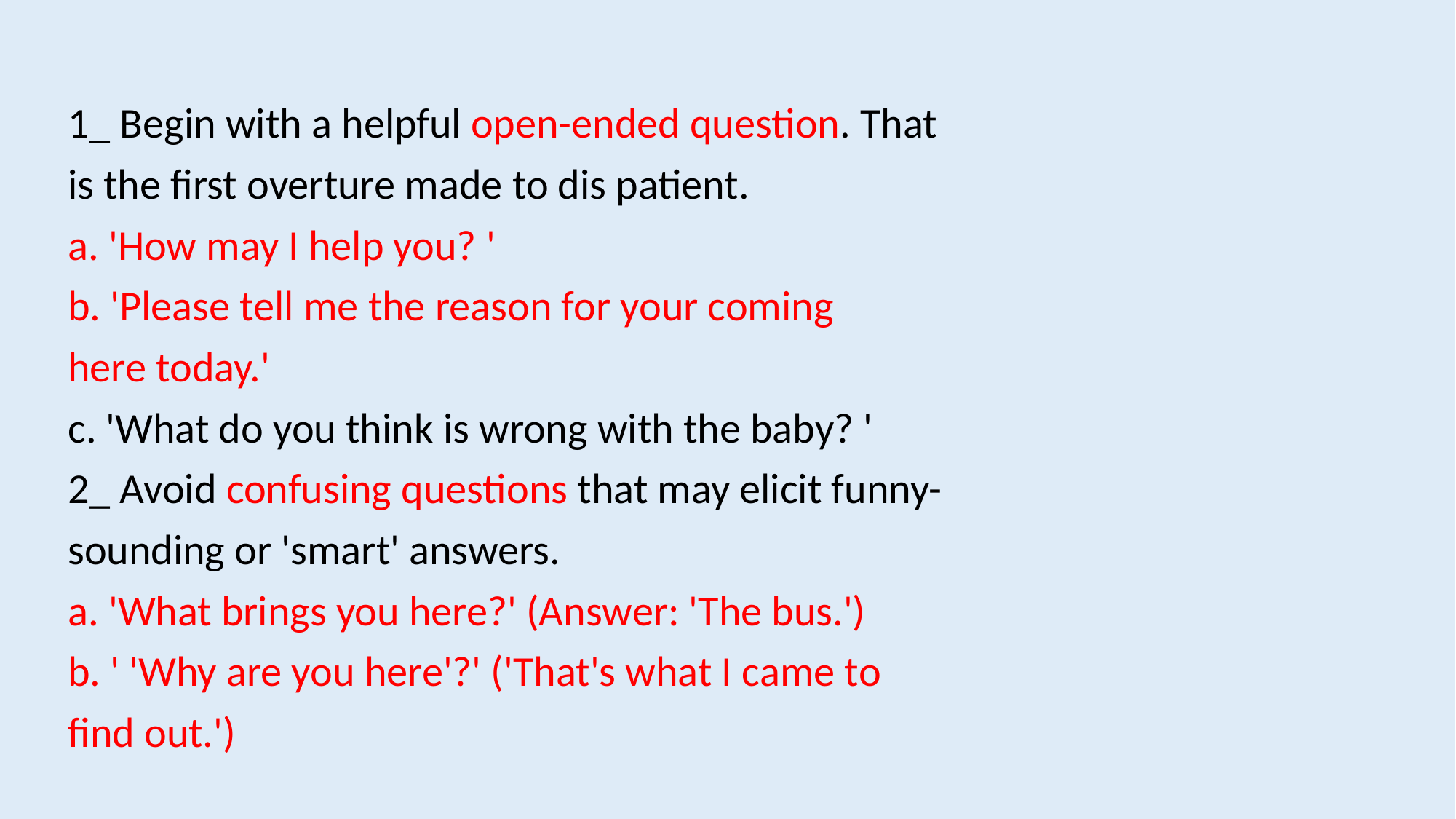

1_ Begin with a helpful open-ended question. That
is the first overture made to dis patient.
a. 'How may I help you? '
b. 'Please tell me the reason for your coming
here today.'
c. 'What do you think is wrong with the baby? '
2_ Avoid confusing questions that may elicit funny-
sounding or 'smart' answers.
a. 'What brings you here?' (Answer: 'The bus.')
b. ' 'Why are you here'?' ('That's what I came to
find out.')